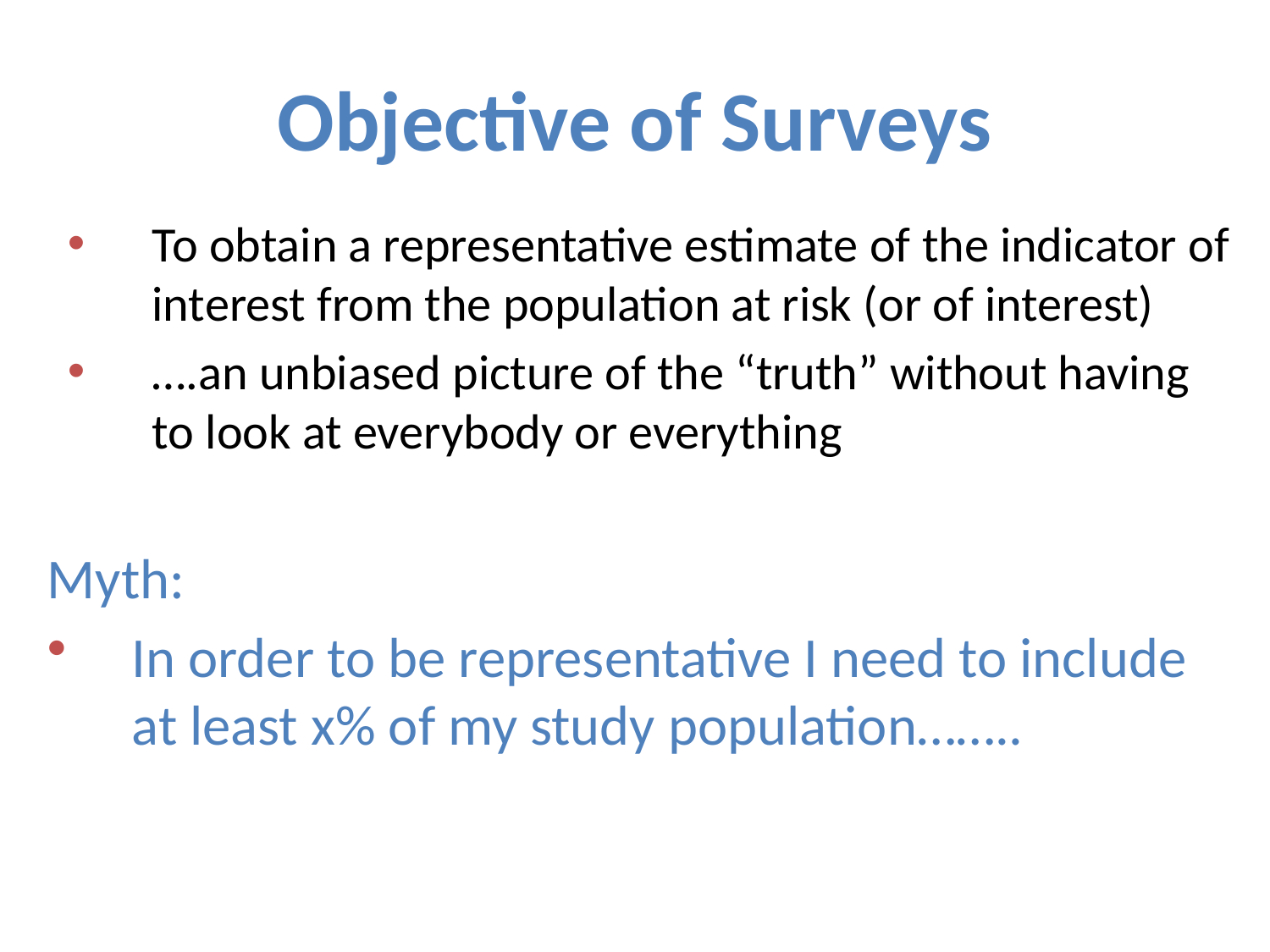

# Objective of Surveys
To obtain a representative estimate of the indicator of interest from the population at risk (or of interest)
….an unbiased picture of the “truth” without having to look at everybody or everything
Myth:
In order to be representative I need to include at least x% of my study population……..